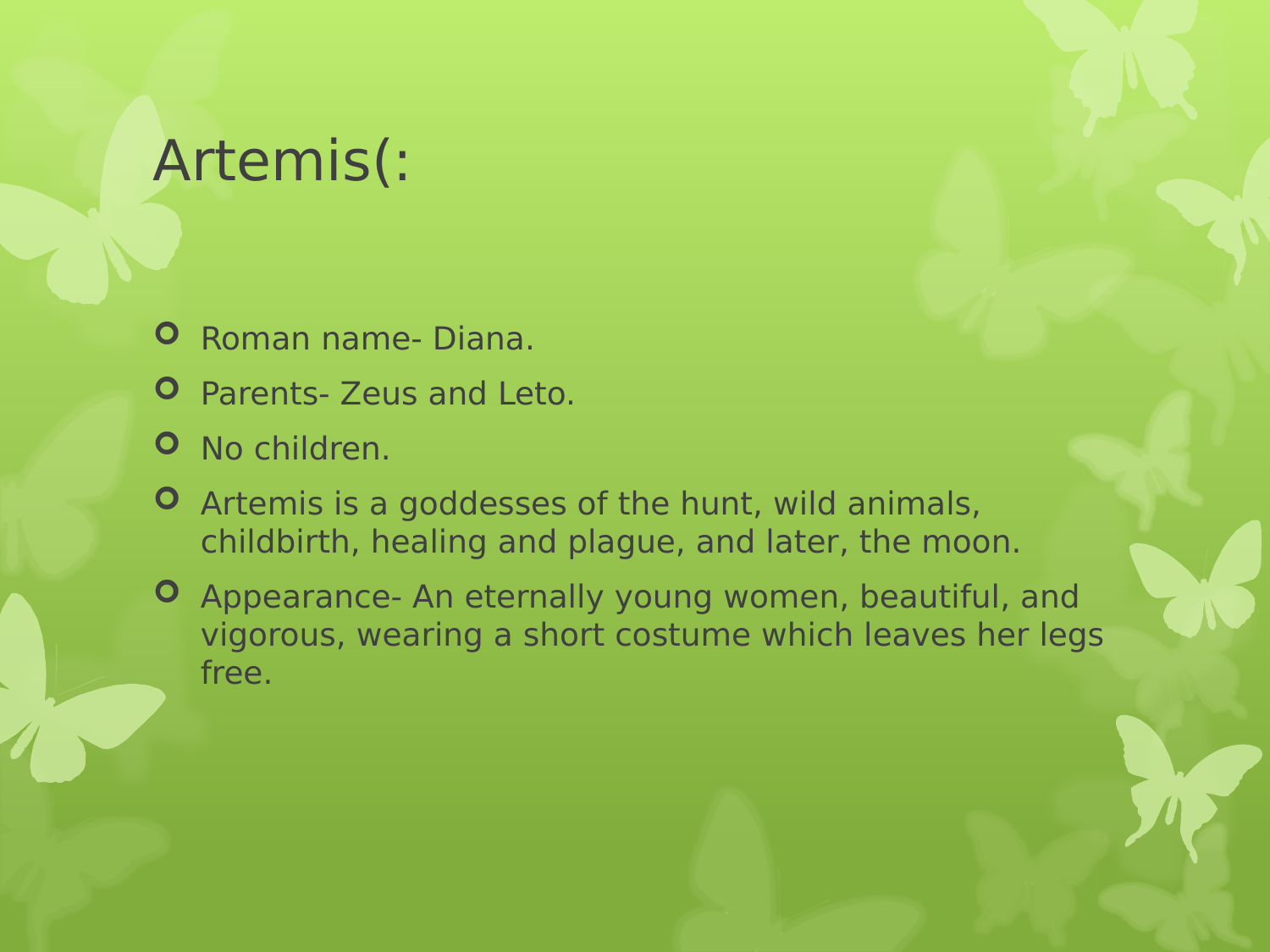

# Artemis(:
Roman name- Diana.
Parents- Zeus and Leto.
No children.
Artemis is a goddesses of the hunt, wild animals, childbirth, healing and plague, and later, the moon.
Appearance- An eternally young women, beautiful, and vigorous, wearing a short costume which leaves her legs free.